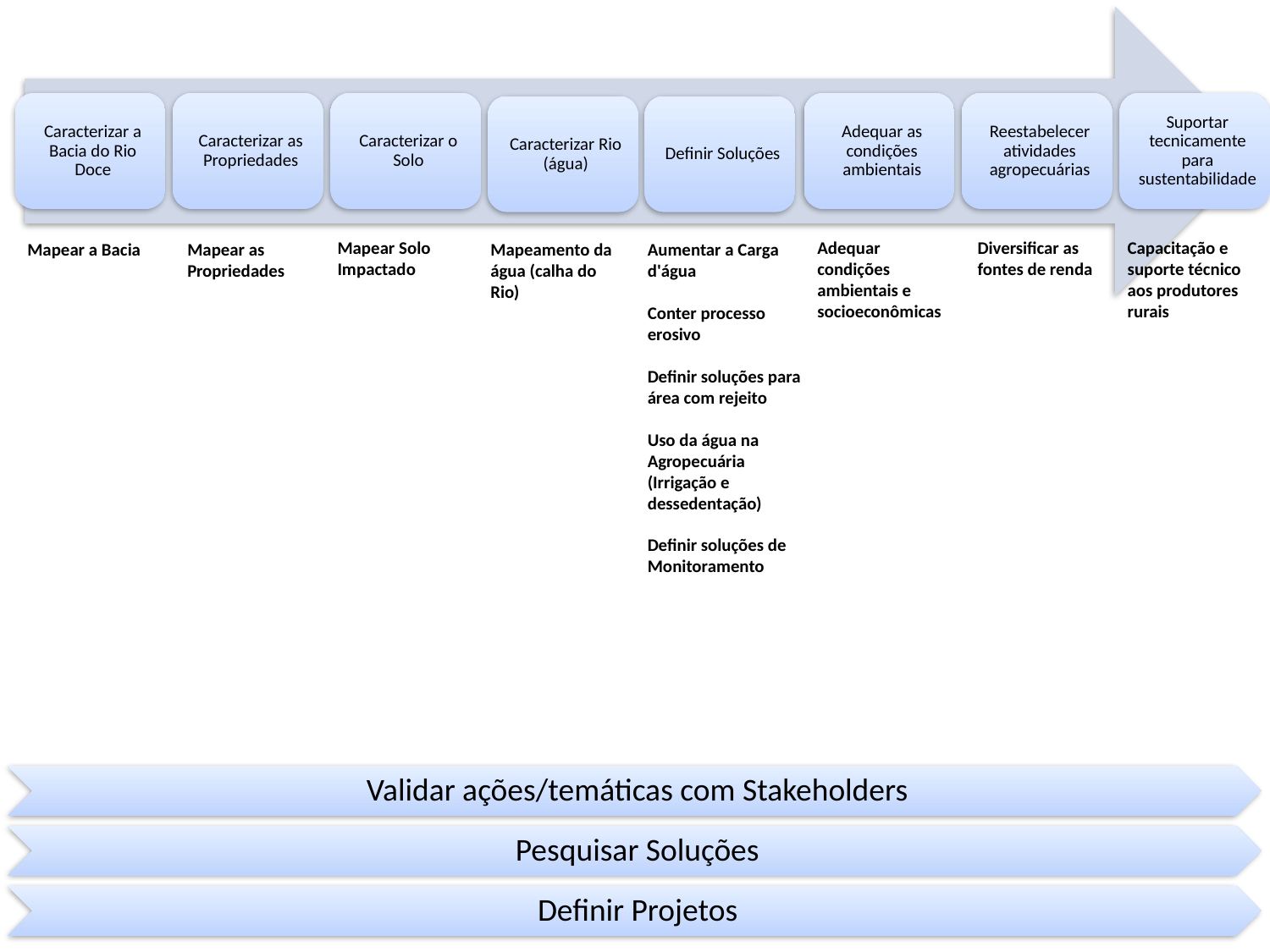

Caracterizar a Bacia do Rio Doce
Caracterizar as Propriedades
Caracterizar o Solo
Definir Soluções
Caracterizar Rio (água)
Adequar as condições ambientais
Reestabelecer atividades agropecuárias
Suportar tecnicamente para sustentabilidade
Mapear Solo Impactado
Adequar condições ambientais e socioeconômicas
Diversificar as fontes de renda

Capacitação e suporte técnico aos produtores rurais
Mapear a Bacia
Mapear as Propriedades
Mapeamento da água (calha do Rio)
Aumentar a Carga d'água

Conter processo erosivo

Definir soluções para área com rejeito

Uso da água na Agropecuária (Irrigação e dessedentação)

Definir soluções de Monitoramento
Validar ações/temáticas com Stakeholders
Pesquisar Soluções
Definir Projetos